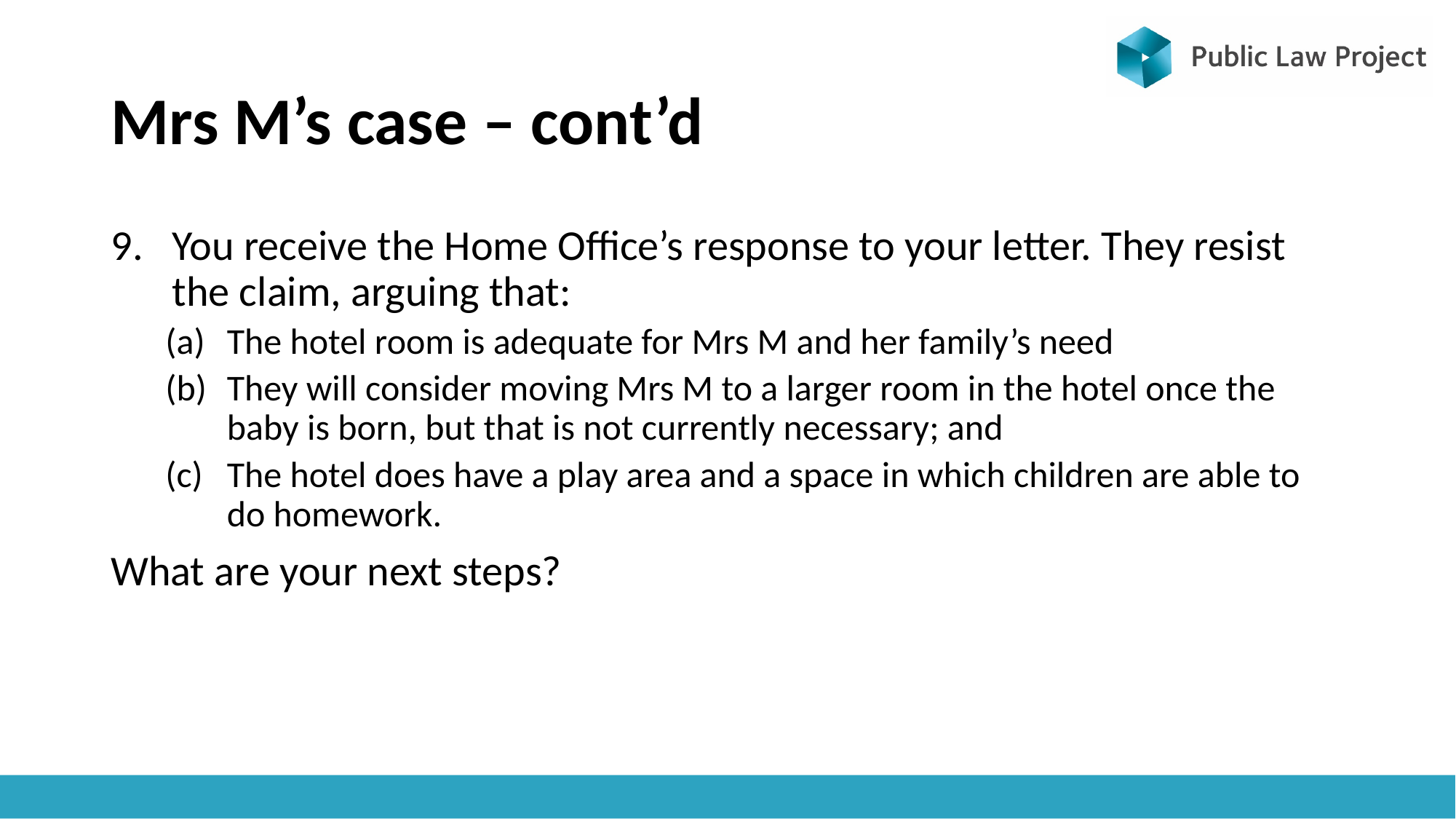

# Mrs M’s case – cont’d
You receive the Home Office’s response to your letter. They resist the claim, arguing that:
The hotel room is adequate for Mrs M and her family’s need
They will consider moving Mrs M to a larger room in the hotel once the baby is born, but that is not currently necessary; and
The hotel does have a play area and a space in which children are able to do homework.
What are your next steps?